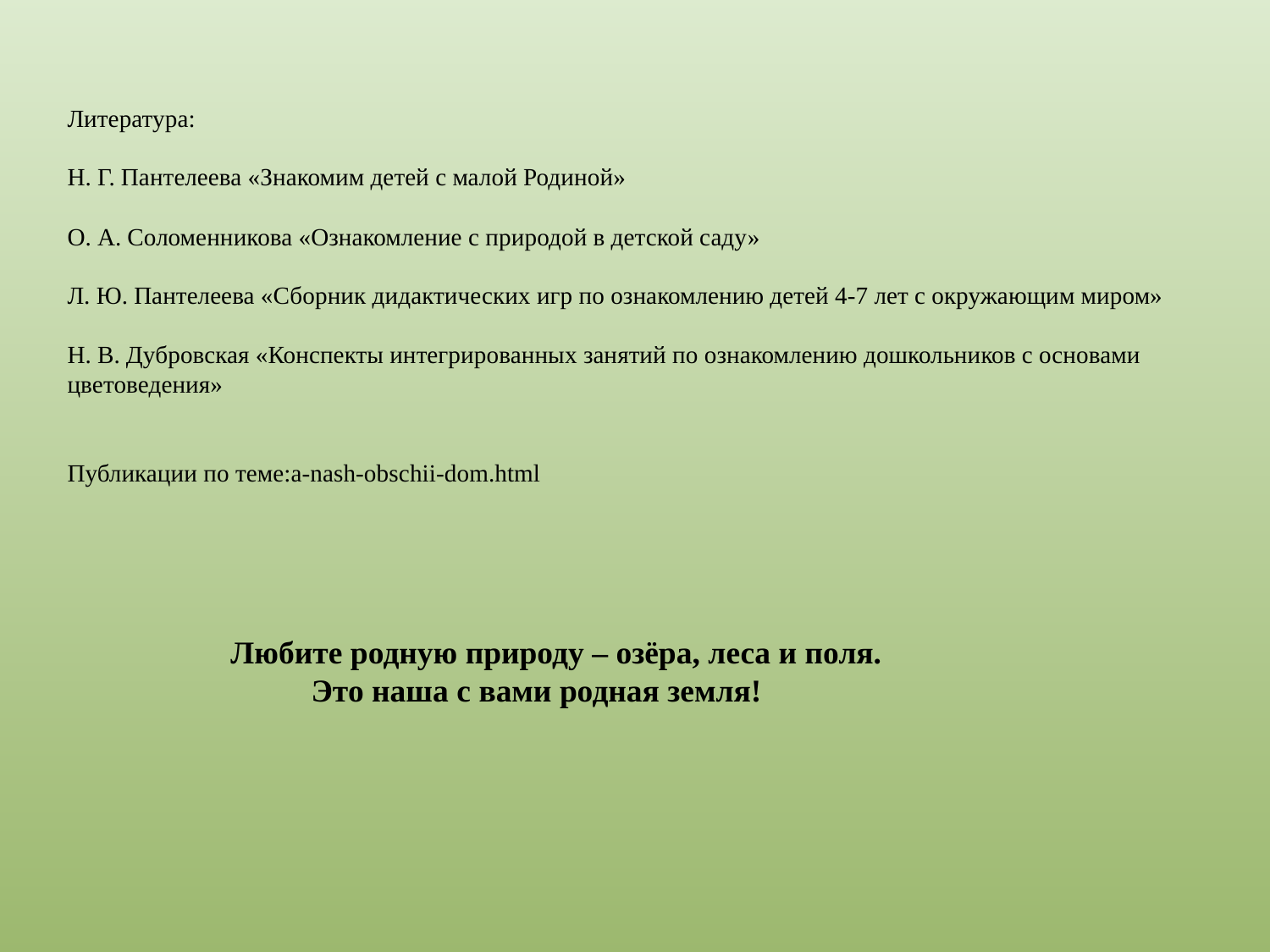

Литература:

Н. Г. Пантелеева «Знакомим детей с малой Родиной»

О. А. Соломенникова «Ознакомление с природой в детской саду»

Л. Ю. Пантелеева «Сборник дидактических игр по ознакомлению детей 4-7 лет с окружающим миром»

Н. В. Дубровская «Конспекты интегрированных занятий по ознакомлению дошкольников с основами цветоведения»

Публикации по теме:a-nash-obschii-dom.html
Любите родную природу – озёра, леса и поля.
          Это наша с вами родная земля!